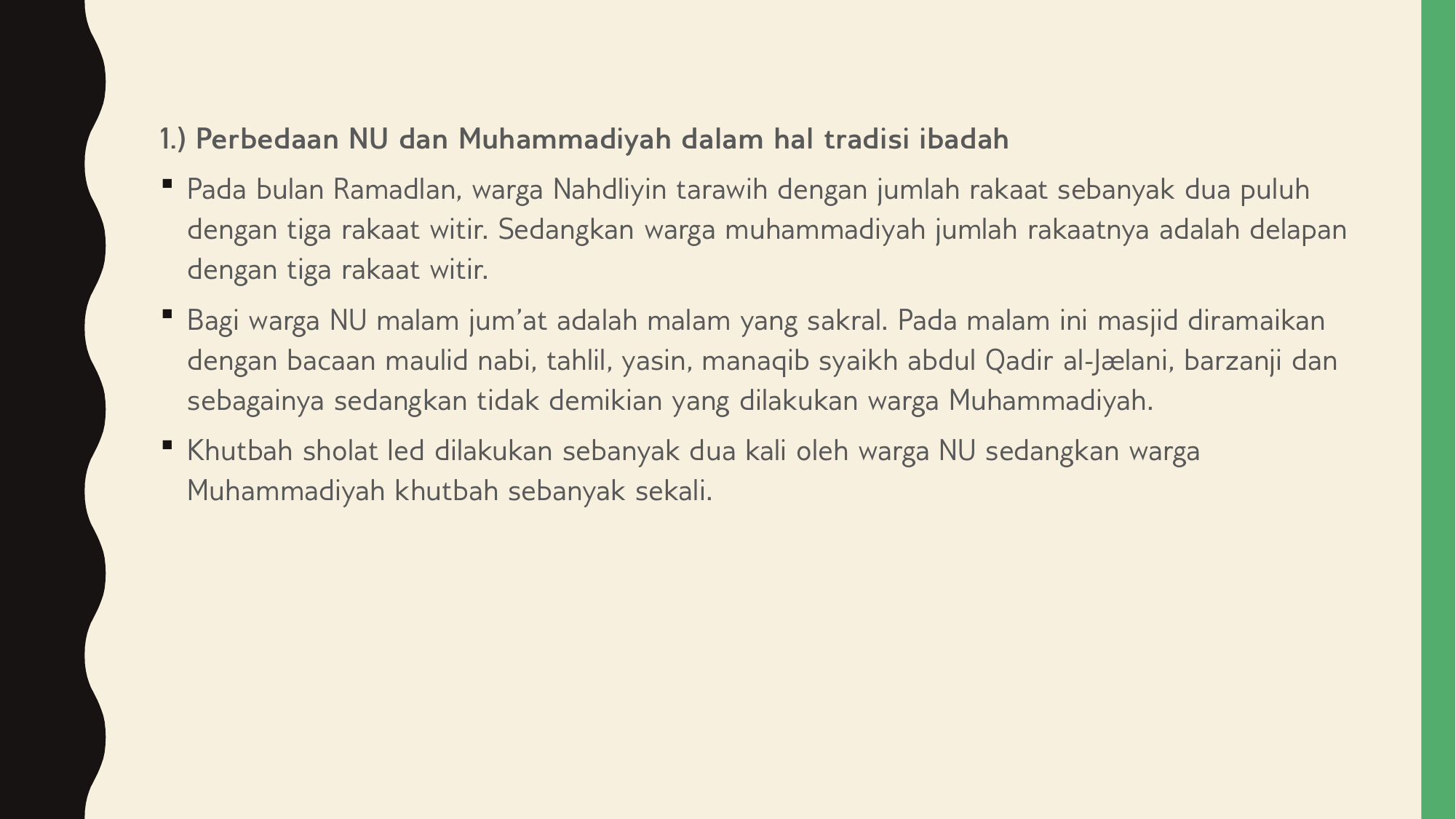

1.) Perbedaan NU dan Muhammadiyah dalam hal tradisi ibadah
Pada bulan Ramadlan, warga Nahdliyin tarawih dengan jumlah rakaat sebanyak dua puluh dengan tiga rakaat witir. Sedangkan warga muhammadiyah jumlah rakaatnya adalah delapan dengan tiga rakaat witir.
Bagi warga NU malam jum’at adalah malam yang sakral. Pada malam ini masjid diramaikan dengan bacaan maulid nabi, tahlil, yasin, manaqib syaikh abdul Qadir al-Jaelani, barzanji dan sebagainya sedangkan tidak demikian yang dilakukan warga Muhammadiyah.
Khutbah sholat Ied dilakukan sebanyak dua kali oleh warga NU sedangkan warga Muhammadiyah khutbah sebanyak sekali.